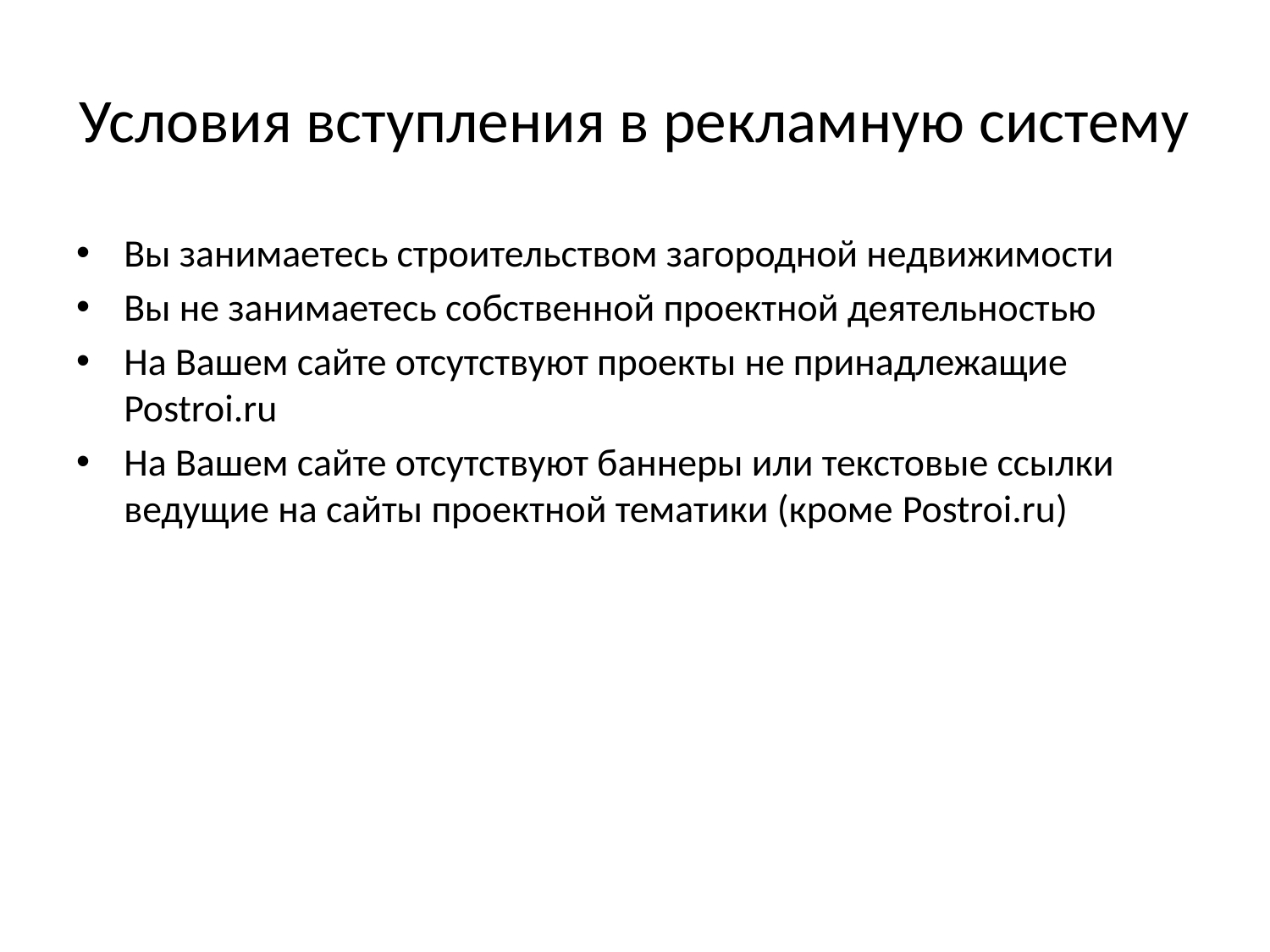

# Условия вступления в рекламную систему
Вы занимаетесь строительством загородной недвижимости
Вы не занимаетесь собственной проектной деятельностью
На Вашем сайте отсутствуют проекты не принадлежащие Postroi.ru
На Вашем сайте отсутствуют баннеры или текстовые ссылки ведущие на сайты проектной тематики (кроме Postroi.ru)